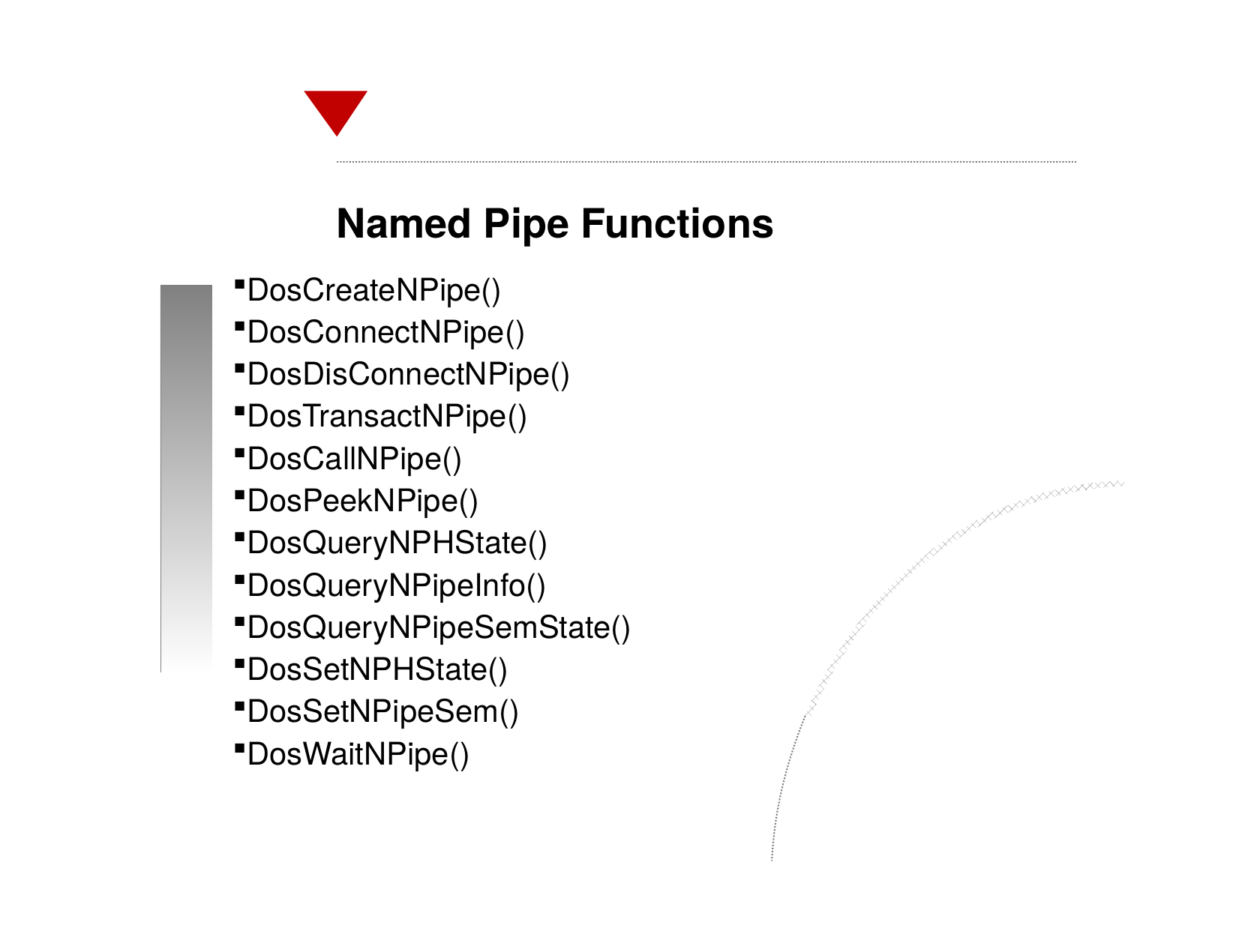

Named Pipe Functions
DosCreateNPipe()
DosConnectNPipe()
DosDisConnectNPipe()
DosTransactNPipe()
DosCallNPipe()
DosPeekNPipe()
DosQueryNPHState()
DosQueryNPipeInfo()
DosQueryNPipeSemState()
DosSetNPHState()
DosSetNPipeSem()
DosWaitNPipe()